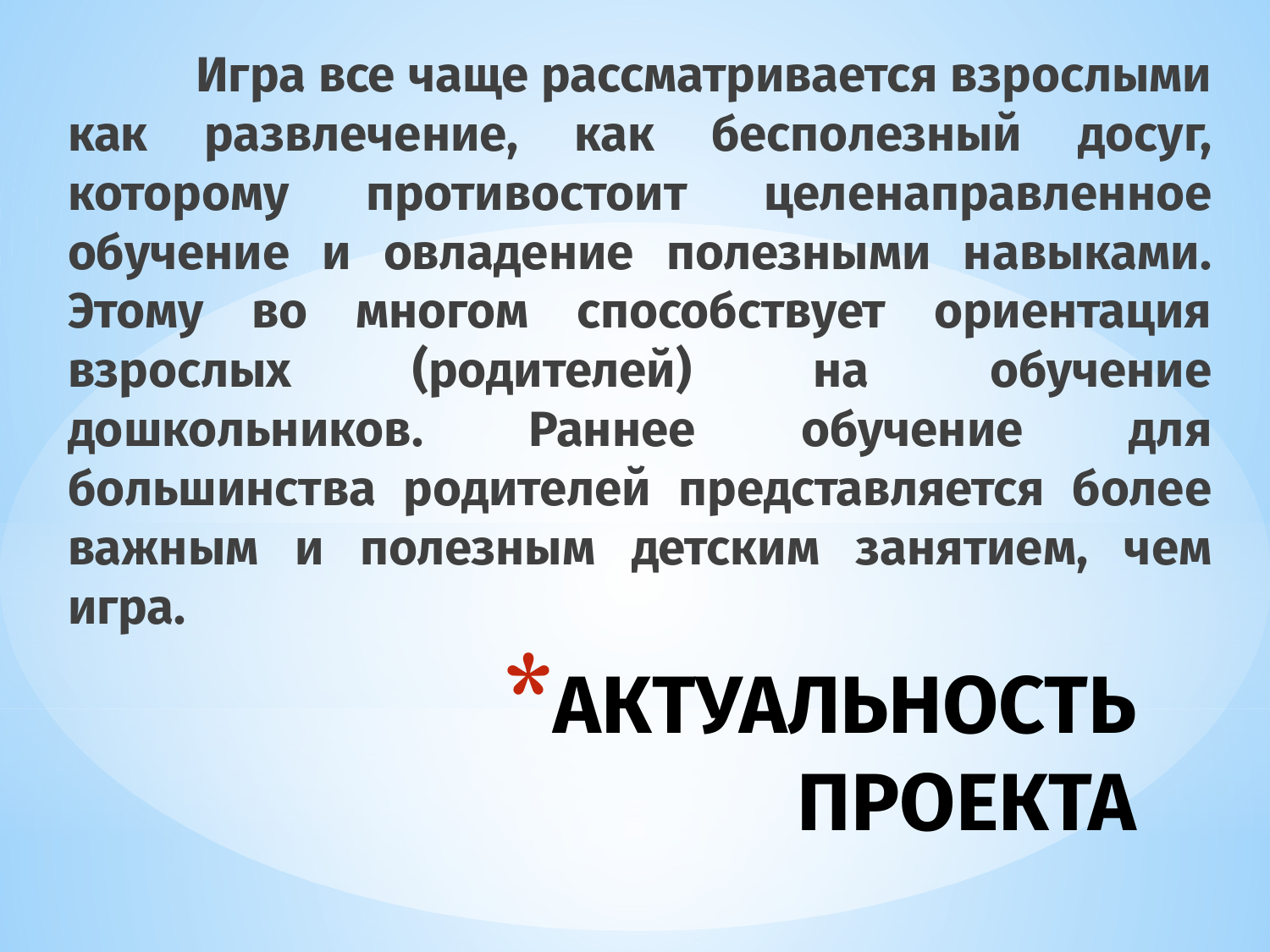

Игра все чаще рассматривается взрослыми как развлечение, как бесполезный досуг, которому противостоит целенаправленное обучение и овладение полезными навыками. Этому во многом способствует ориентация взрослых (родителей) на обучение дошкольников. Раннее обучение для большинства родителей представляется более важным и полезным детским занятием, чем игра.
# АКТУАЛЬНОСТЬ ПРОЕКТА